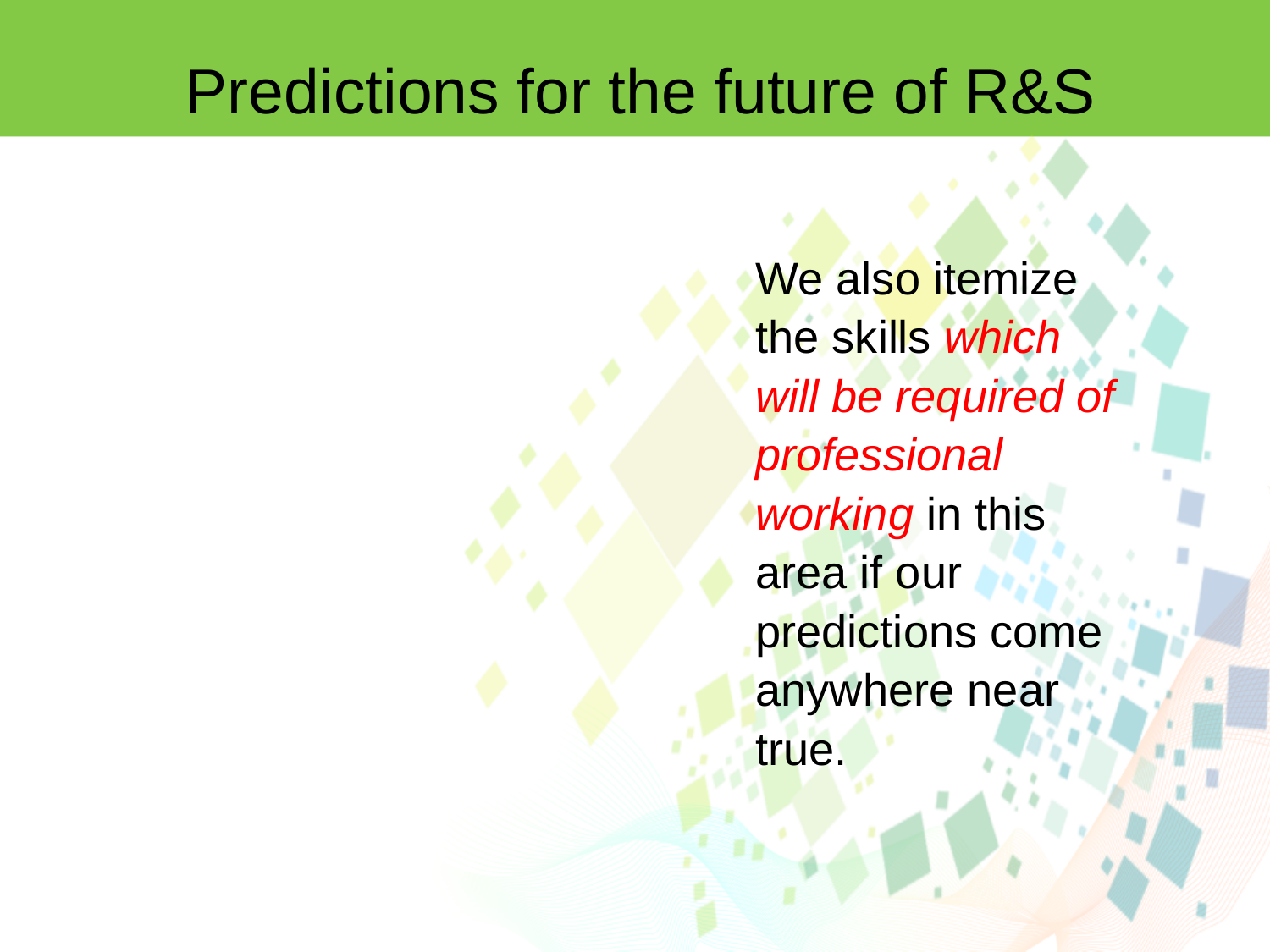

Predictions for the future of R&S
We also itemize the skills which will be required of professional working in this area if our predictions come anywhere near true.